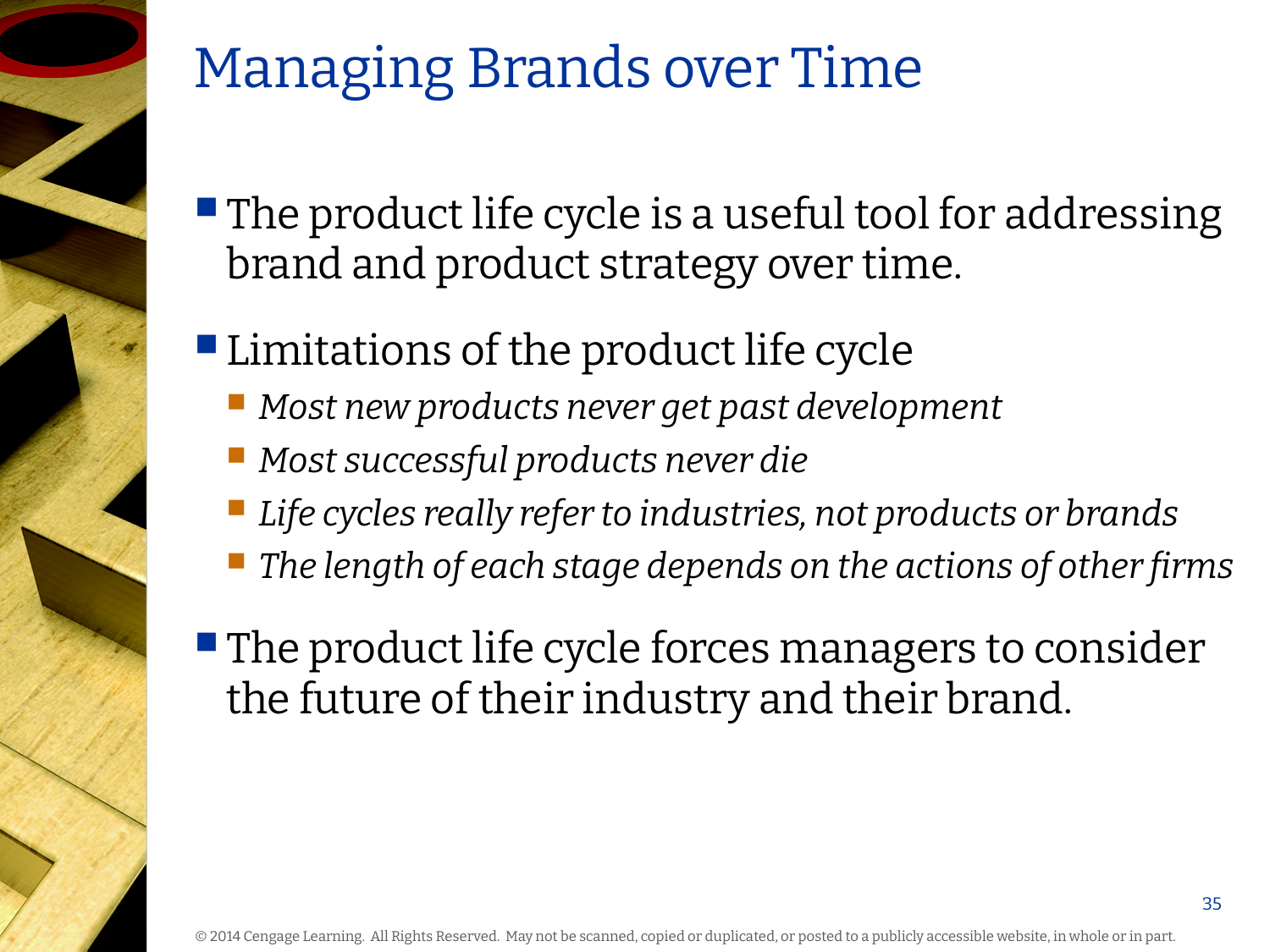

# Managing Brands over Time
The product life cycle is a useful tool for addressing brand and product strategy over time.
Limitations of the product life cycle
Most new products never get past development
Most successful products never die
Life cycles really refer to industries, not products or brands
The length of each stage depends on the actions of other firms
The product life cycle forces managers to consider the future of their industry and their brand.
35